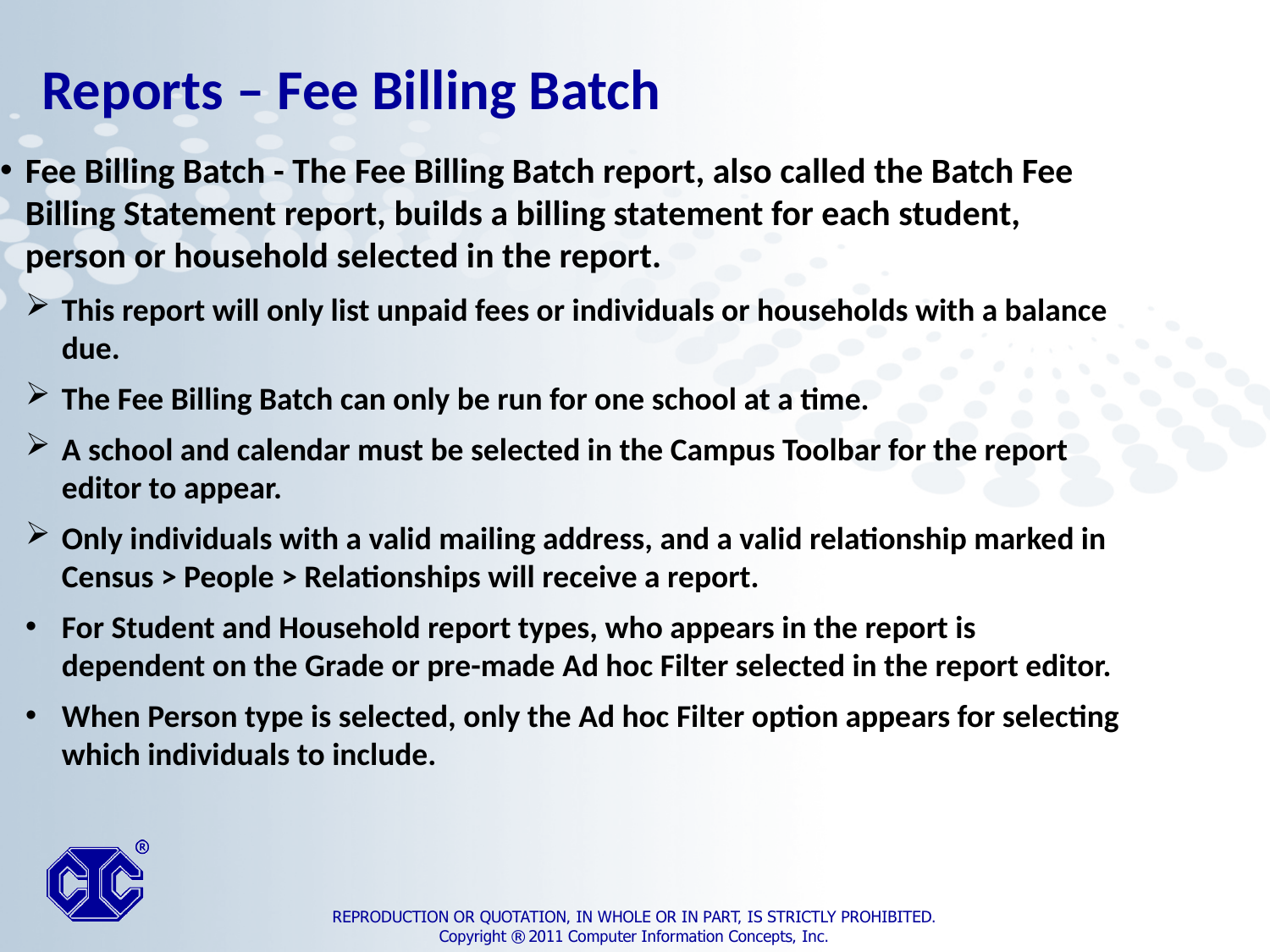

# Reports – Fee Billing Batch
Fee Billing Batch - The Fee Billing Batch report, also called the Batch Fee Billing Statement report, builds a billing statement for each student, person or household selected in the report.
This report will only list unpaid fees or individuals or households with a balance due.
The Fee Billing Batch can only be run for one school at a time.
A school and calendar must be selected in the Campus Toolbar for the report editor to appear.
Only individuals with a valid mailing address, and a valid relationship marked in Census > People > Relationships will receive a report.
For Student and Household report types, who appears in the report is dependent on the Grade or pre-made Ad hoc Filter selected in the report editor.
When Person type is selected, only the Ad hoc Filter option appears for selecting which individuals to include.